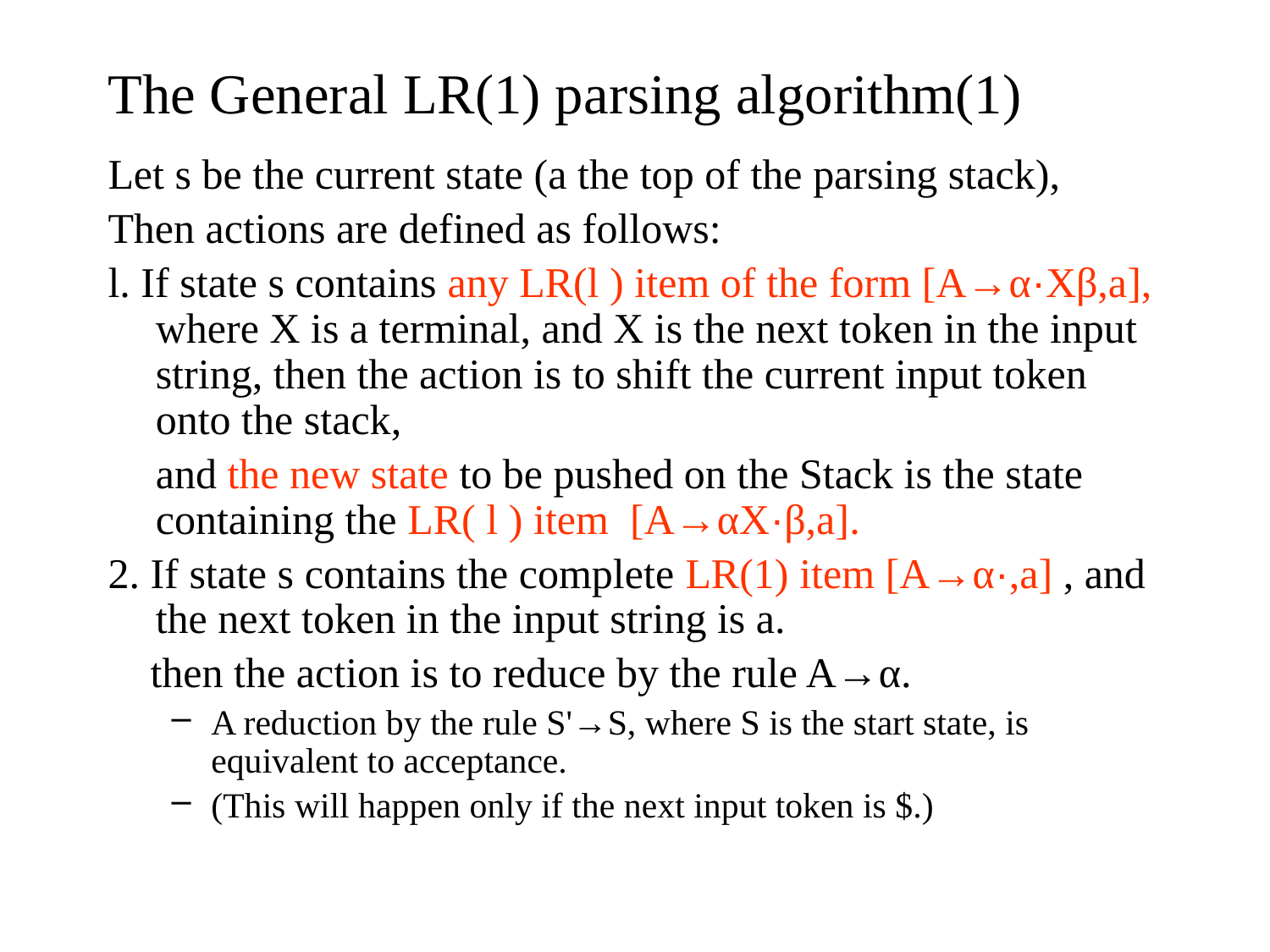

# The General LR(1) parsing algorithm(1)
Let s be the current state (a the top of the parsing stack),
Then actions are defined as follows:
l. If state s contains any LR(l ) item of the form [A→α·Xβ,a], where X is a terminal, and X is the next token in the input string, then the action is to shift the current input token onto the stack,
	and the new state to be pushed on the Stack is the state containing the LR( l ) item  [A→αX·β,a].
2. If state s contains the complete LR(1) item [A→α·,a] , and the next token in the input string is a.
    then the action is to reduce by the rule A→α.
A reduction by the rule S'→S, where S is the start state, is equivalent to acceptance.
(This will happen only if the next input token is $.)